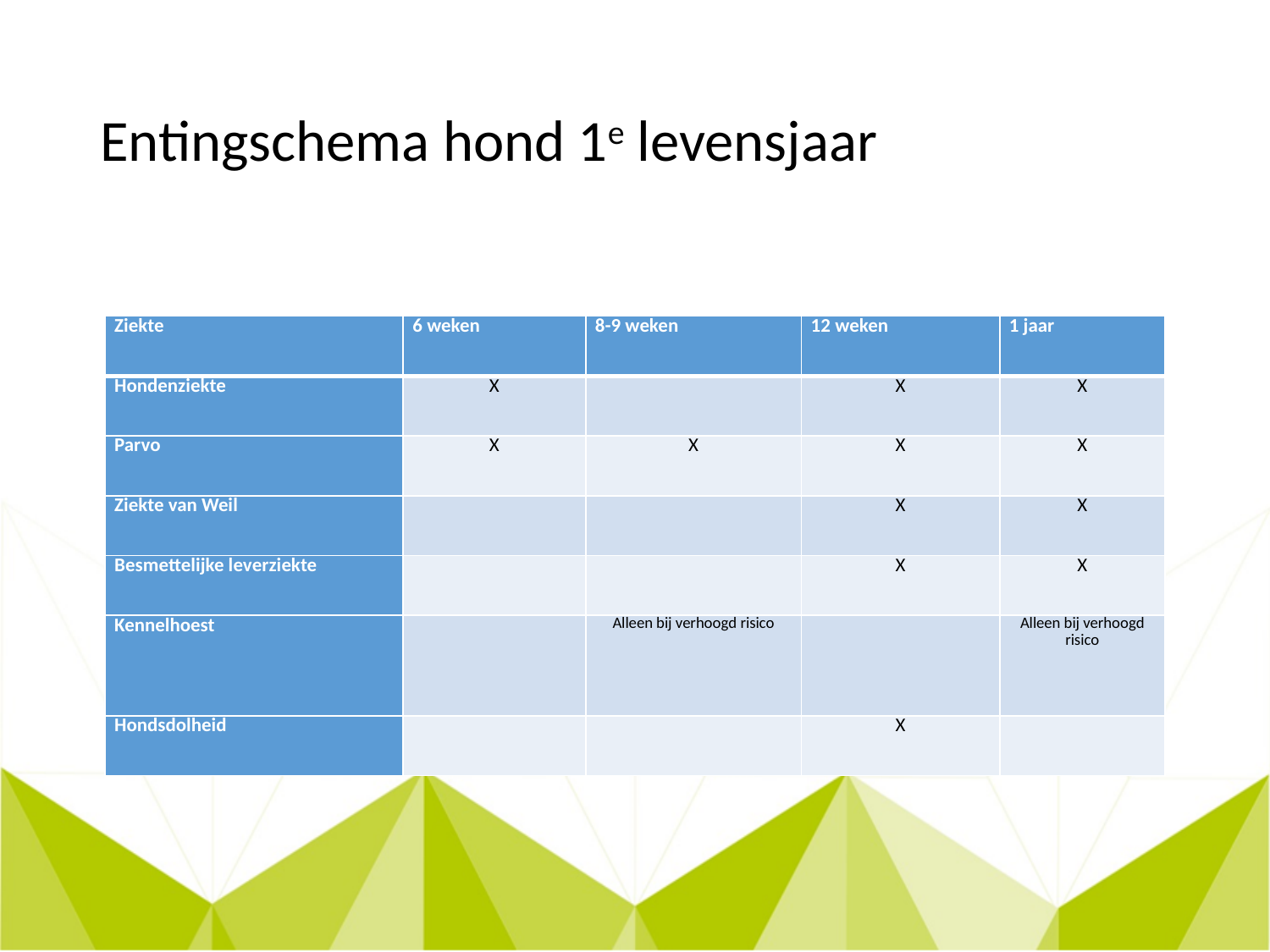

# Entingschema hond 1e levensjaar
| Ziekte | 6 weken | 8-9 weken | 12 weken | 1 jaar |
| --- | --- | --- | --- | --- |
| Hondenziekte | X |  | X | X |
| Parvo | X | X | X | X |
| Ziekte van Weil |  |  | X | X |
| Besmettelijke leverziekte |  |  | X | X |
| Kennelhoest |  | Alleen bij verhoogd risico |  | Alleen bij verhoogd risico |
| Hondsdolheid |  |  | X |  |